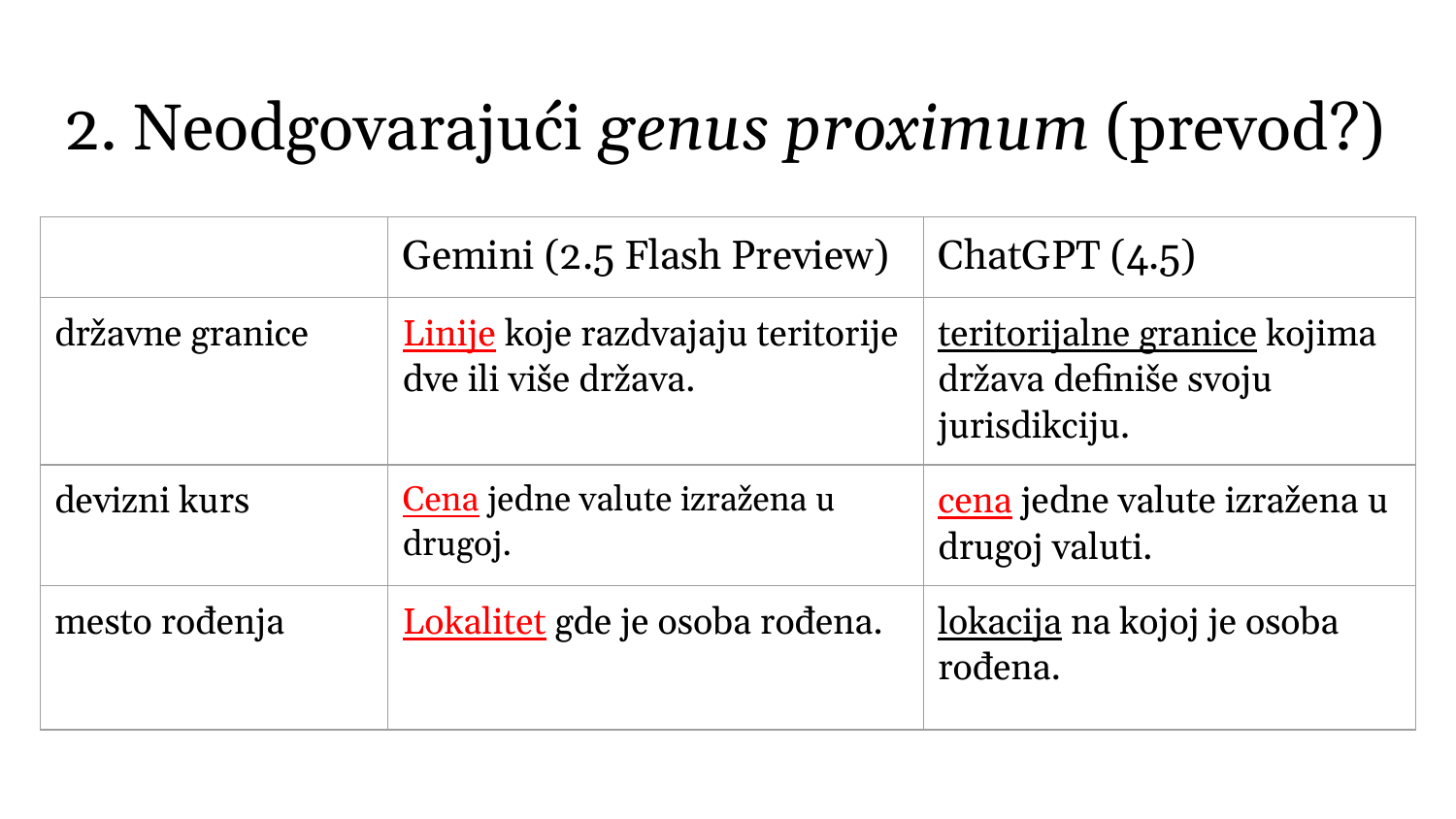

# 2. Neodgovarajući genus proximum (prevod?)
|  | Gemini (2.5 Flash Preview) | ChatGPT (4.5) |
| --- | --- | --- |
| državne granice | Linije koje razdvajaju teritorije dve ili više država. | teritorijalne granice kojima država definiše svoju jurisdikciju. |
| devizni kurs | Cena jedne valute izražena u drugoj. | cena jedne valute izražena u drugoj valuti. |
| mesto rođenja | Lokalitet gde je osoba rođena. | lokacija na kojoj je osoba rođena. |